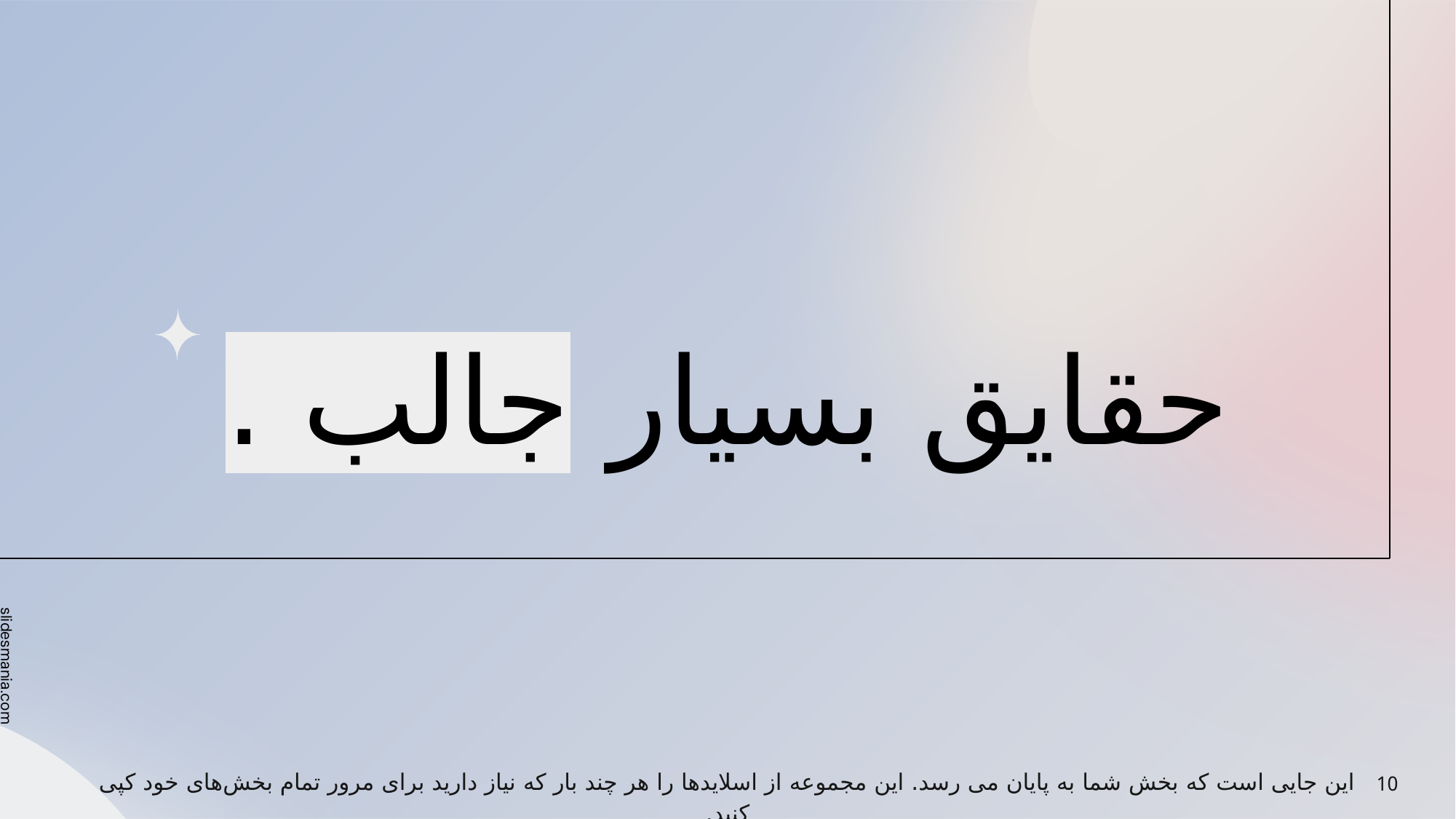

# حقایق بسیار جالب .

این جایی است که بخش شما به پایان می رسد. این مجموعه از اسلایدها را هر چند بار که نیاز دارید برای مرور تمام بخش‌های خود کپی کنید.
10